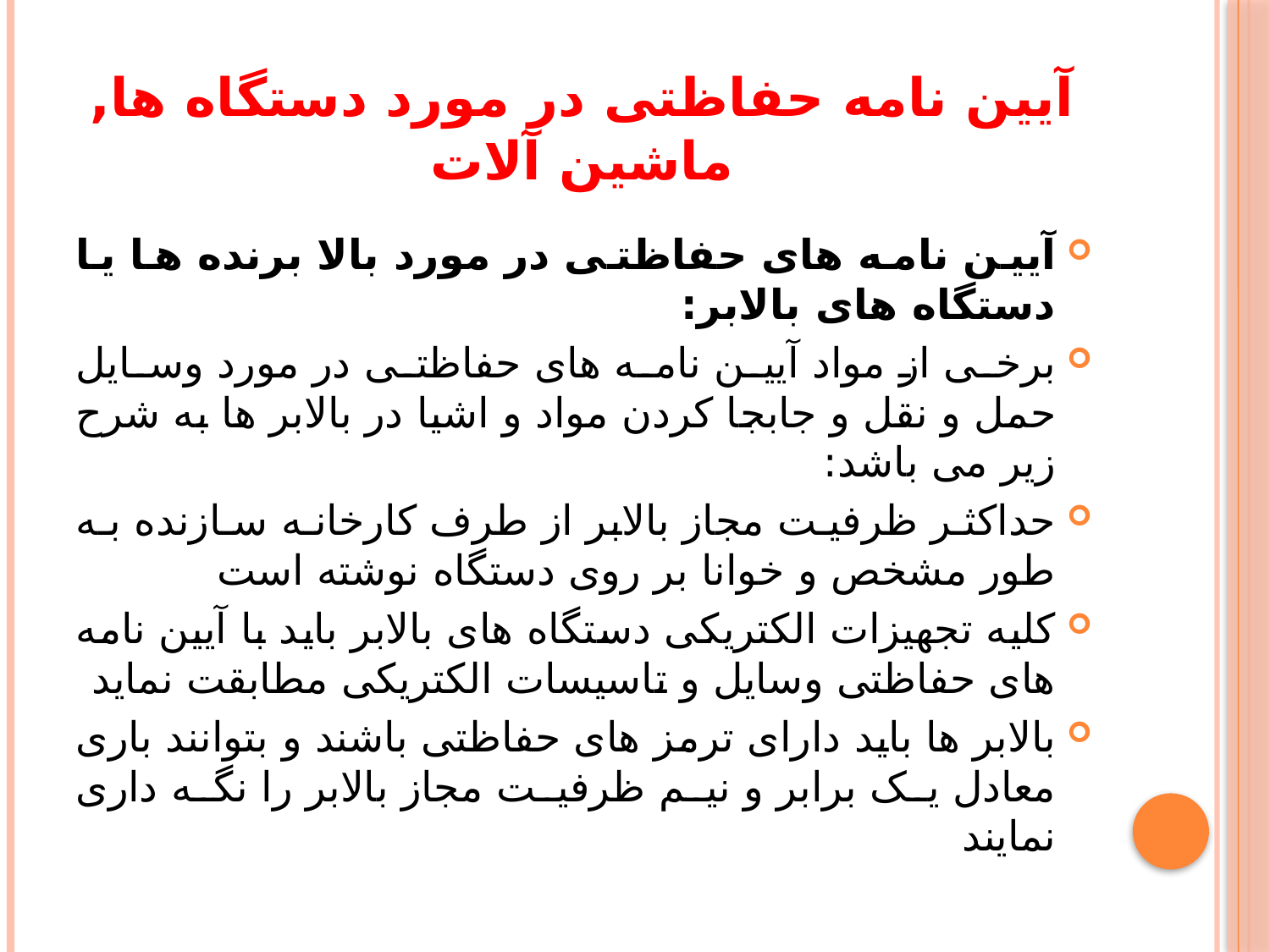

# آیین نامه حفاظتی در مورد دستگاه ها, ماشین آلات
آیین نامه های حفاظتی در مورد بالا برنده ها یا دستگاه های بالابر:
برخی از مواد آیین نامه های حفاظتی در مورد وسایل حمل و نقل و جابجا کردن مواد و اشیا در بالابر ها به شرح زیر می باشد:
حداکثر ظرفیت مجاز بالابر از طرف کارخانه سازنده به طور مشخص و خوانا بر روی دستگاه نوشته است
کلیه تجهیزات الکتریکی دستگاه های بالابر باید با آیین نامه های حفاظتی وسایل و تاسیسات الکتریکی مطابقت نماید
بالابر ها باید دارای ترمز های حفاظتی باشند و بتوانند باری معادل یک برابر و نیم ظرفیت مجاز بالابر را نگه داری نمایند